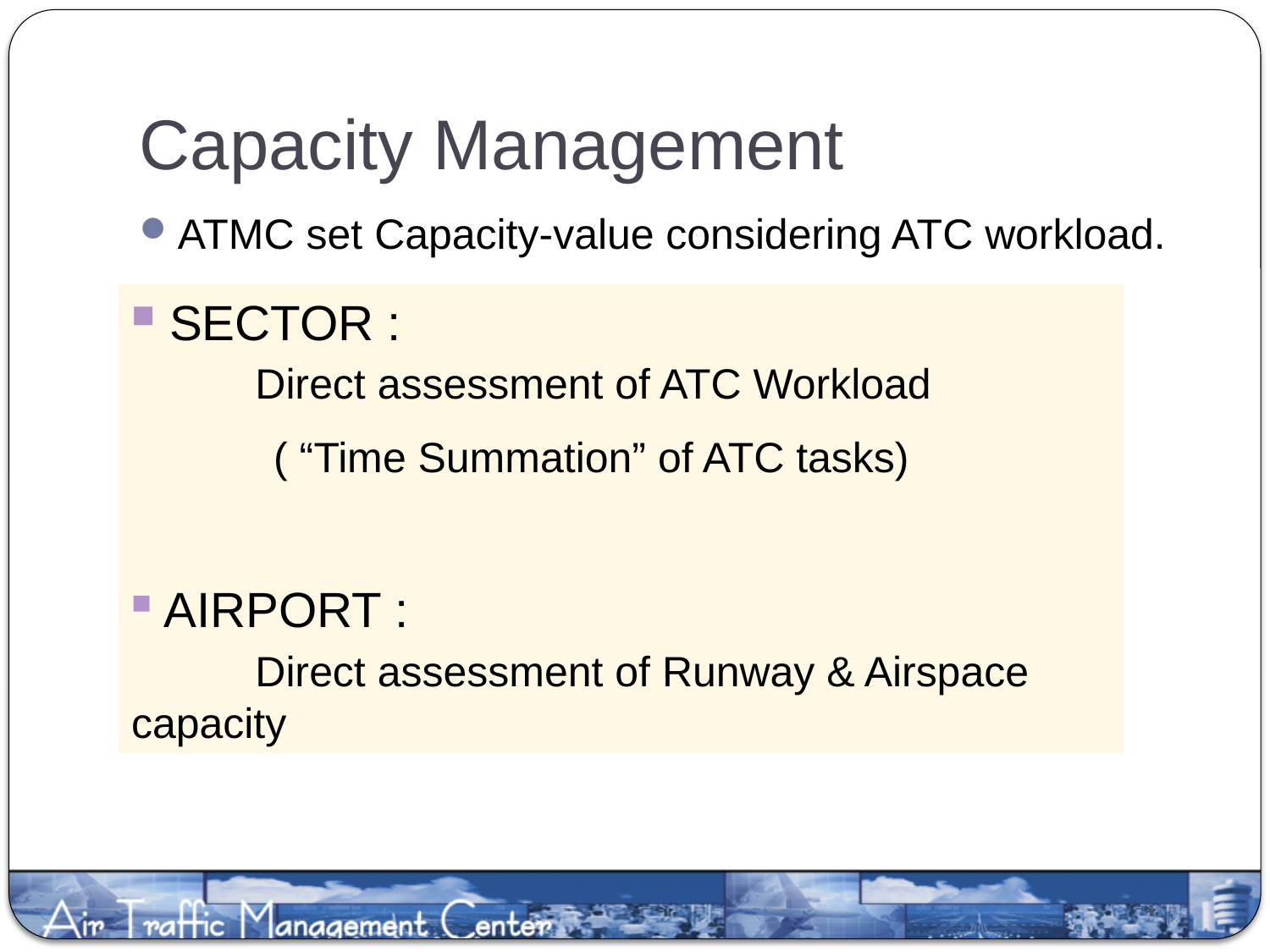

# Capacity Management
ATMC set Capacity-value considering ATC workload.
 SECTOR :
         Direct assessment of ATC Workload
            ( “Time Summation” of ATC tasks)

 AIRPORT :
         Direct assessment of Runway & Airspace capacity